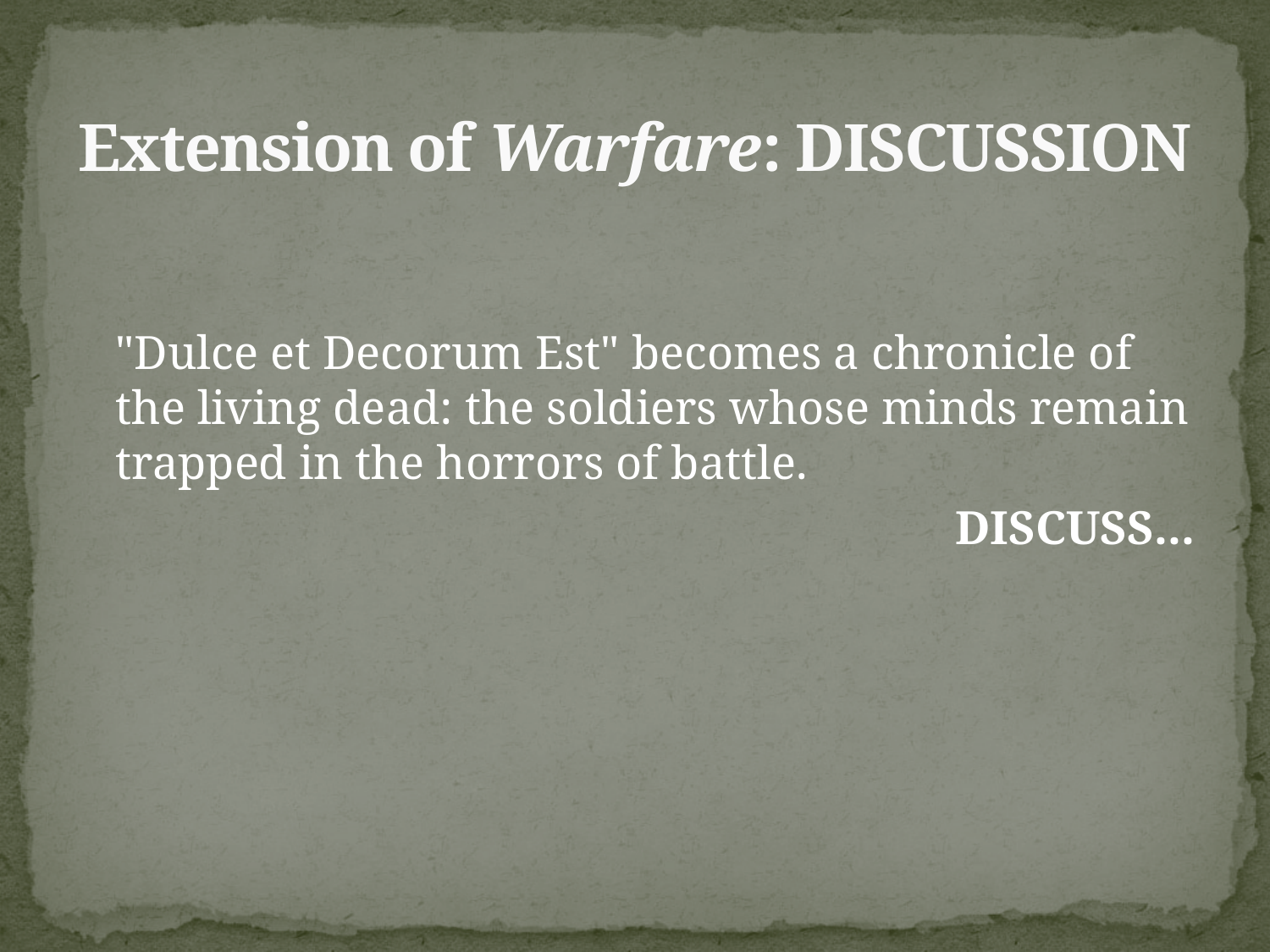

# Extension of Warfare: DISCUSSION
	"Dulce et Decorum Est" becomes a chronicle of the living dead: the soldiers whose minds remain trapped in the horrors of battle.
DISCUSS...